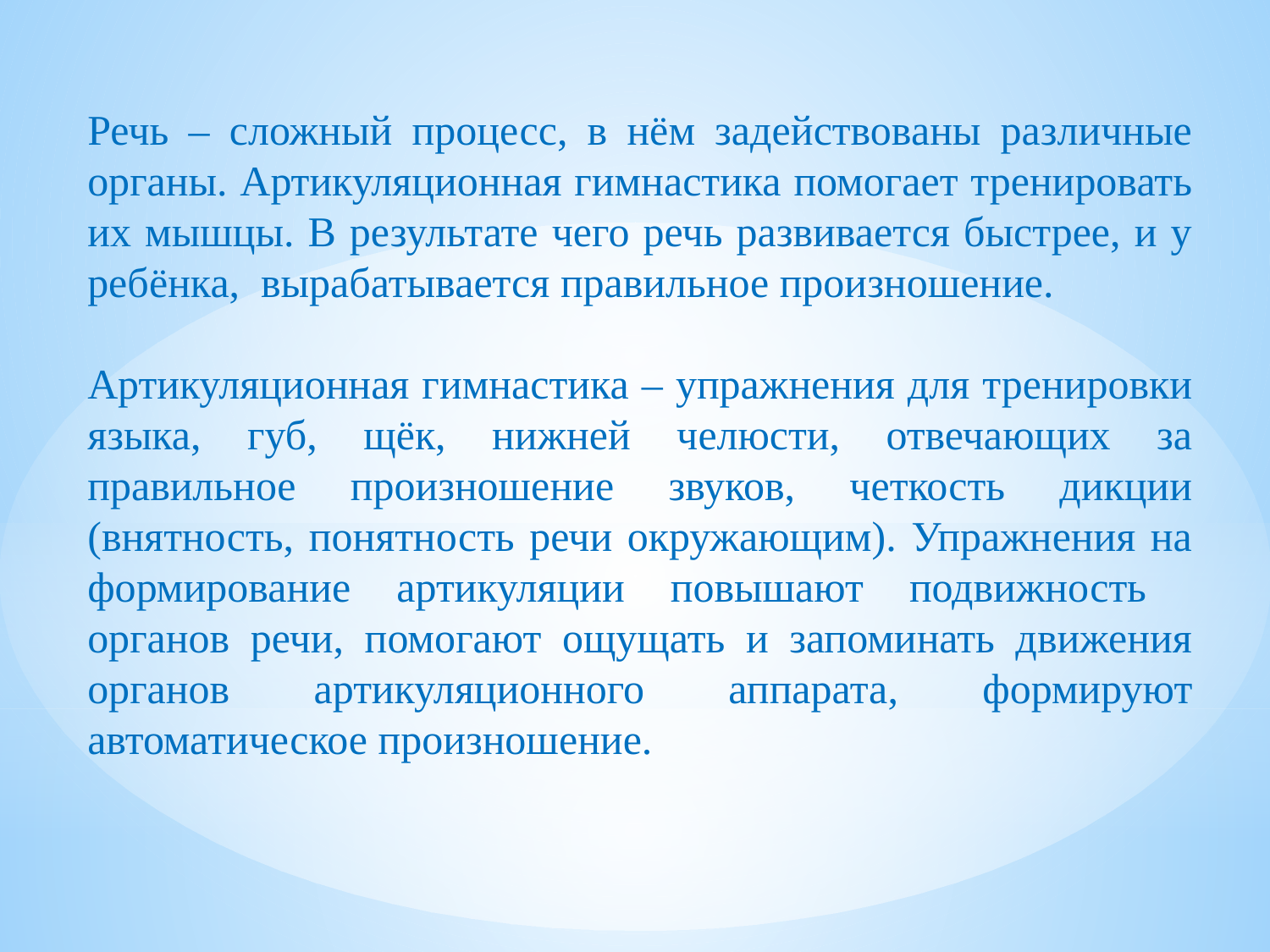

Речь – сложный процесс, в нём задействованы различные органы. Артикуляционная гимнастика помогает тренировать их мышцы. В результате чего речь развивается быстрее, и у ребёнка,  вырабатывается правильное произношение.

Артикуляционная гимнастика – упражнения для тренировки языка, губ, щёк, нижней челюсти, отвечающих за правильное произношение звуков, четкость дикции (внятность, понятность речи окружающим). Упражнения на формирование артикуляции повышают подвижность  органов речи, помогают ощущать и запоминать движения органов артикуляционного аппарата, формируют автоматическое произношение.